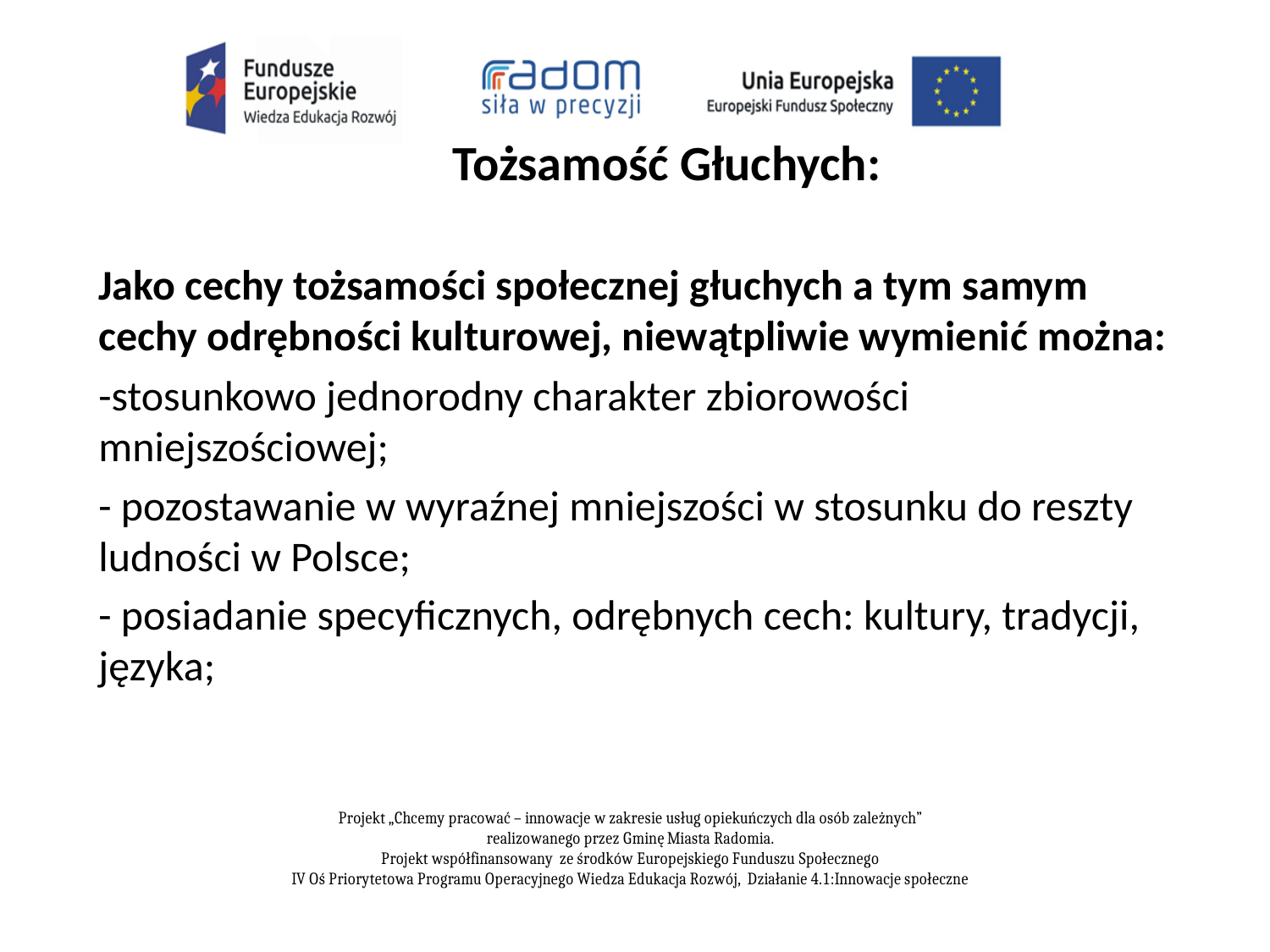

#
Tożsamość Głuchych:

Jako cechy tożsamości społecznej głuchych a tym samym cechy odrębności kulturowej, niewątpliwie wymienić można:
-stosunkowo jednorodny charakter zbiorowości mniejszościowej;
- pozostawanie w wyraźnej mniejszości w stosunku do reszty ludności w Polsce;
- posiadanie specyficznych, odrębnych cech: kultury, tradycji, języka;